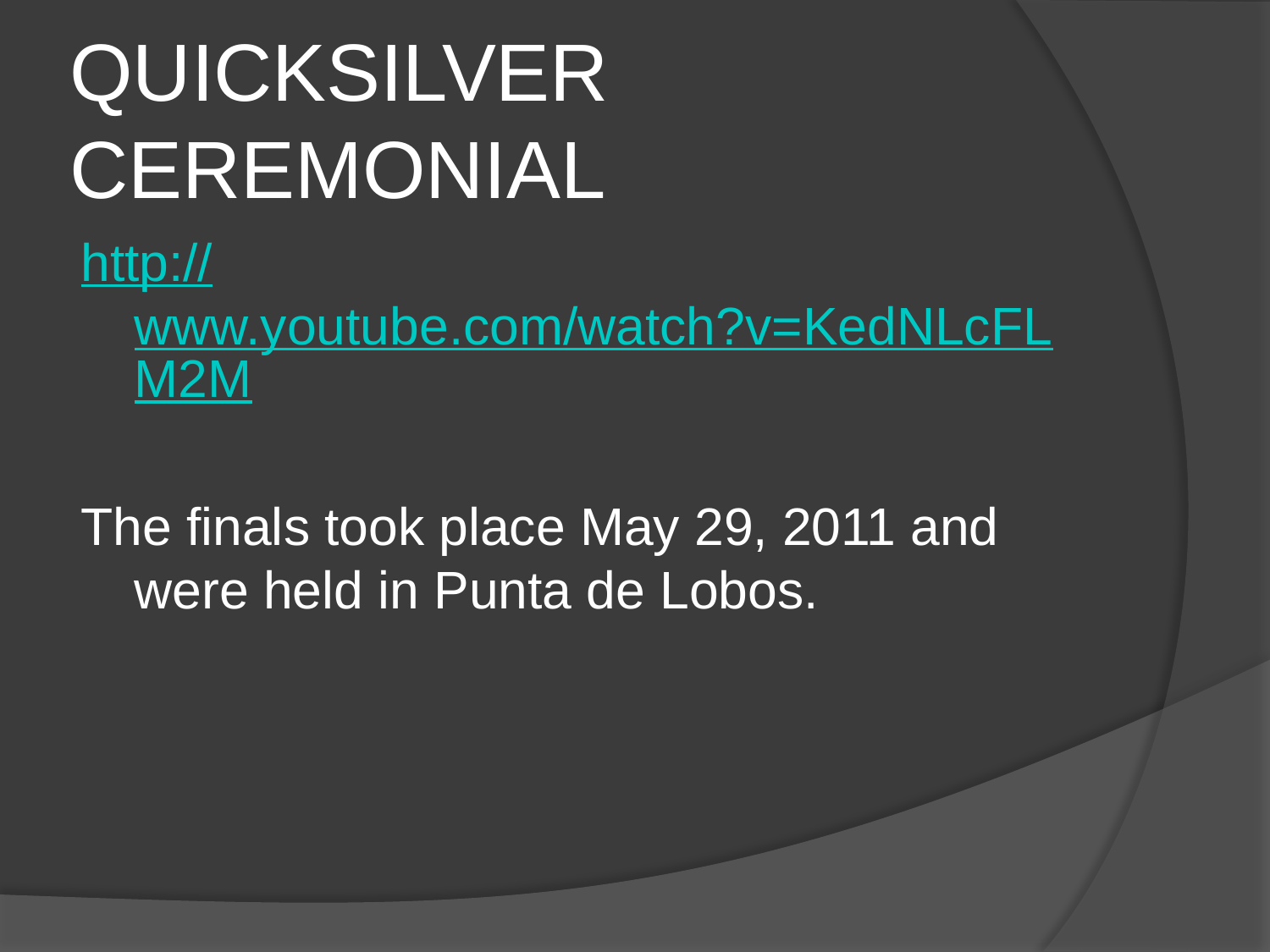

# QUICKSILVER CEREMONIAL
http://www.youtube.com/watch?v=KedNLcFLM2M

The finals took place May 29, 2011 and were held in Punta de Lobos.